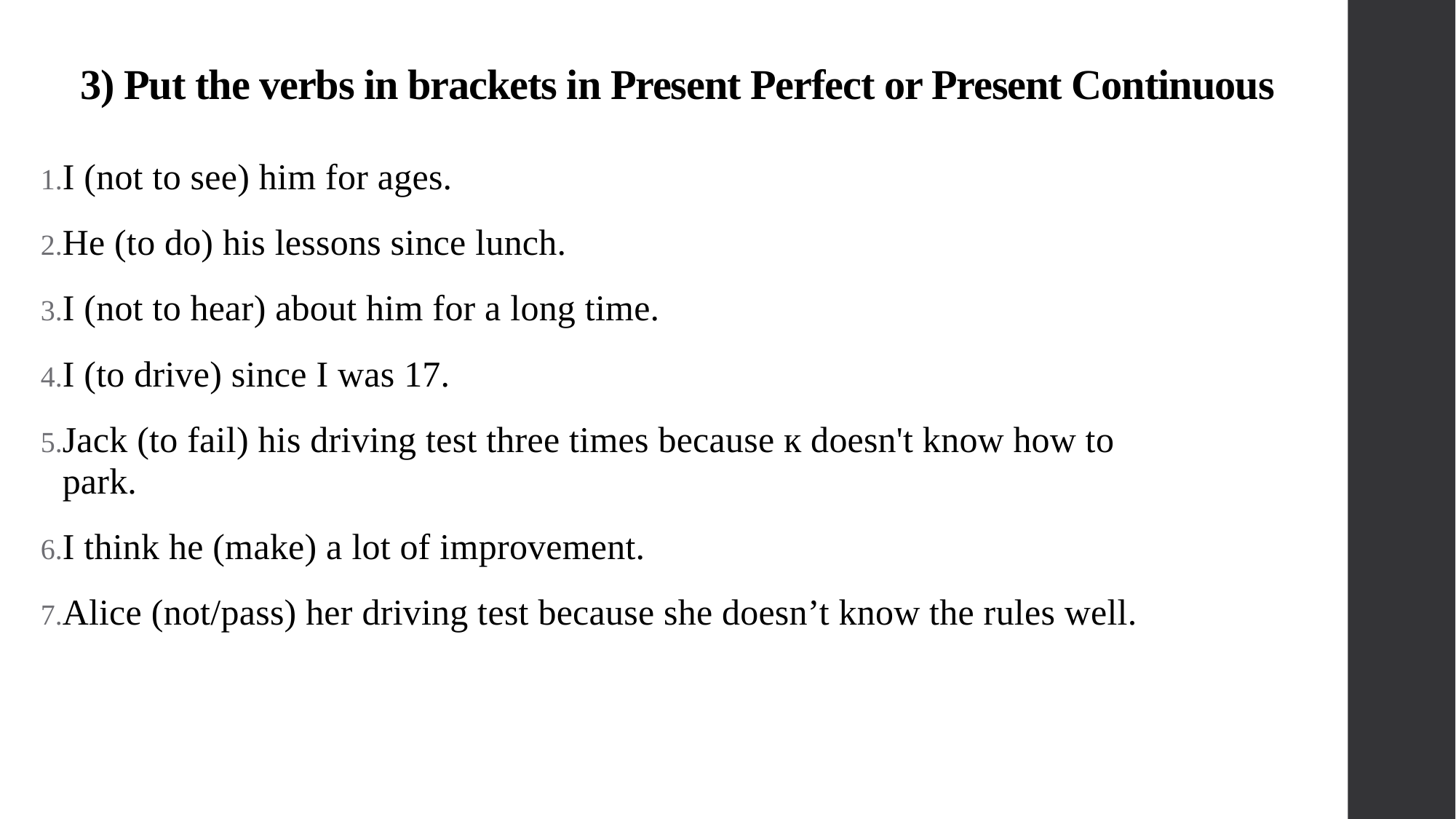

# 3) Put the verbs in brackets in Present Perfect or Present Continuous
I (not to see) him for ages.
He (to do) his lessons since lunch.
I (not to hear) about him for a long time.
I (to drive) since I was 17.
Jack (to fail) his driving test three times because к doesn't know how to park.
I think he (make) a lot of improvement.
Alice (not/pass) her driving test because she doesn’t know the rules well.